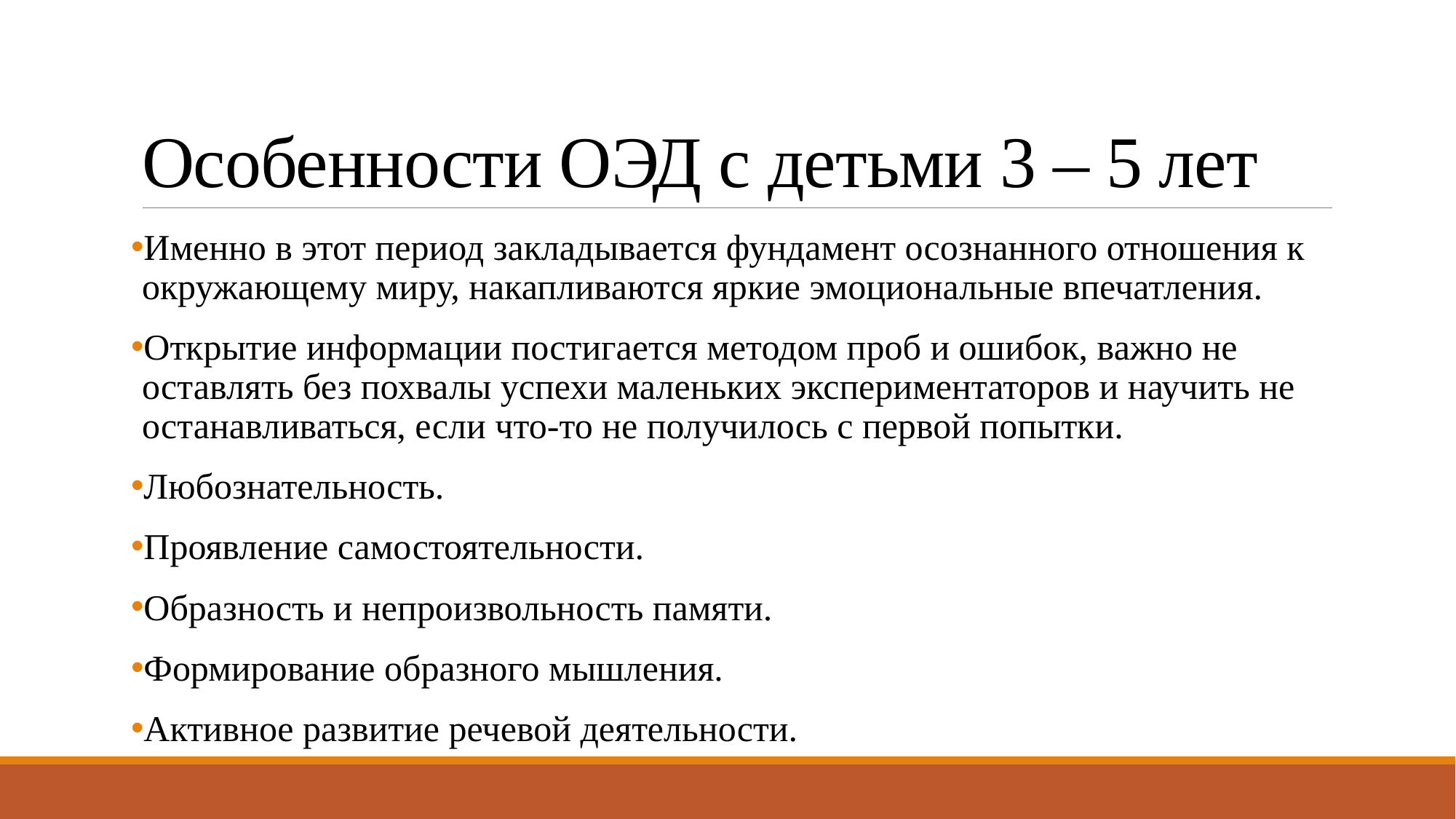

# Особенности ОЭД с детьми 3 – 5 лет
Именно в этот период закладывается фундамент осознанного отношения к окружающему миру, накапливаются яркие эмоциональные впечатления.
Открытие информации постигается методом проб и ошибок, важно не оставлять без похвалы успехи маленьких экспериментаторов и научить не останавливаться, если что-то не получилось с первой попытки.
Любознательность.
Проявление самостоятельности.
Образность и непроизвольность памяти.
Формирование образного мышления.
Активное развитие речевой деятельности.